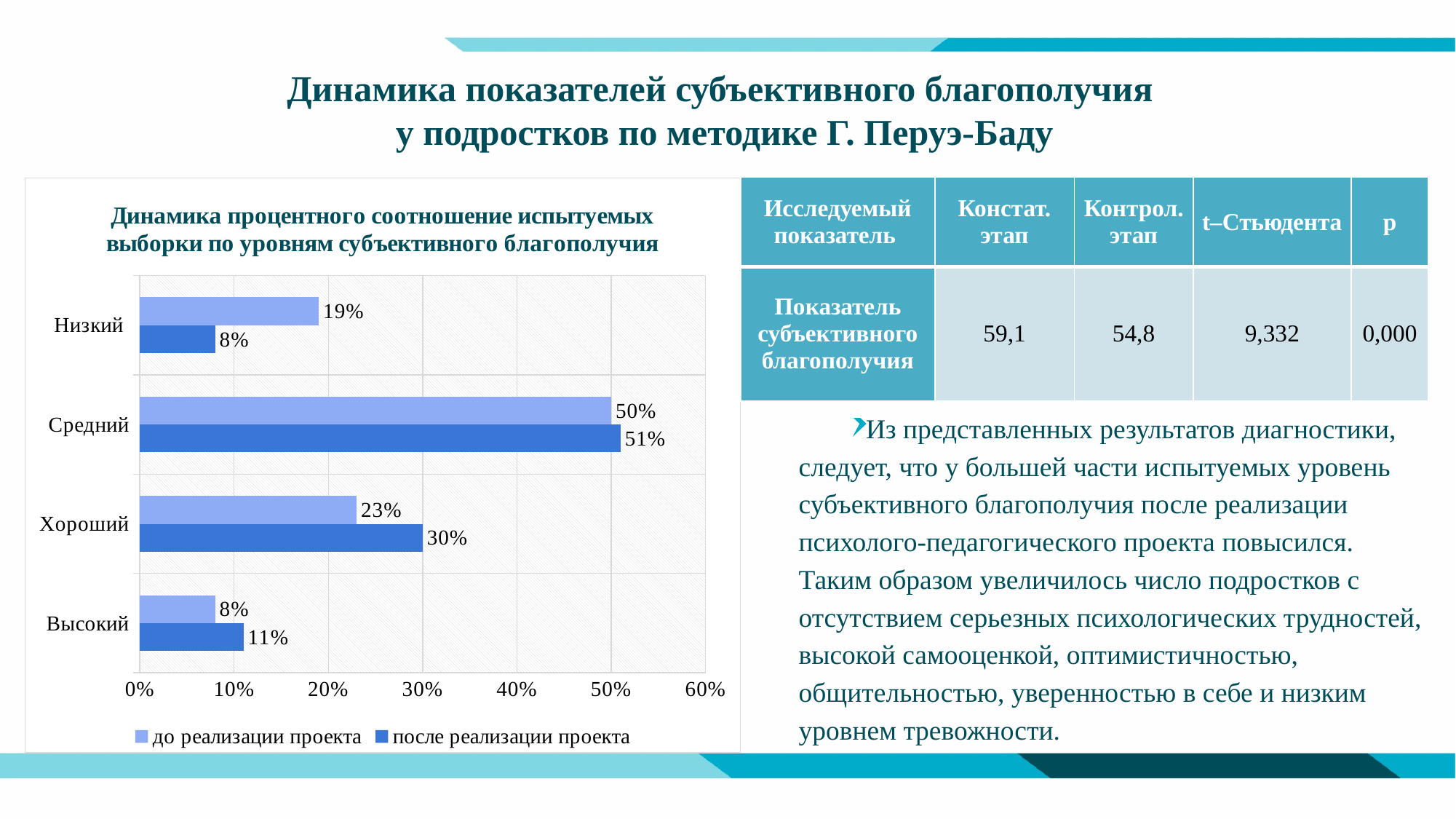

# Динамика показателей субъективного благополучия у подростков по методике Г. Перуэ-Баду

### Chart: Динамика процентного соотношение испытуемых выборки по уровням субъективного благополучия

| Category | после реализации проекта | до реализации проекта |
|---|---|---|
| Высокий | 0.11 | 0.08 |
| Хороший | 0.3 | 0.23 |
| Средний | 0.51 | 0.5 |
| Низкий  | 0.08 | 0.19 |
| Исследуемый показатель | Констат. этап | Контрол. этап | t‒Стьюдента | p |
| --- | --- | --- | --- | --- |
| Показатель субъективного благополучия | 59,1 | 54,8 | 9,332 | 0,000 |
Из представленных результатов диагностики, следует, что у большей части испытуемых уровень субъективного благополучия после реализации психолого-педагогического проекта повысился. Таким образом увеличилось число подростков с отсутствием серьезных психологических трудностей, высокой самооценкой, оптимистичностью, общительностью, уверенностью в себе и низким уровнем тревожности.